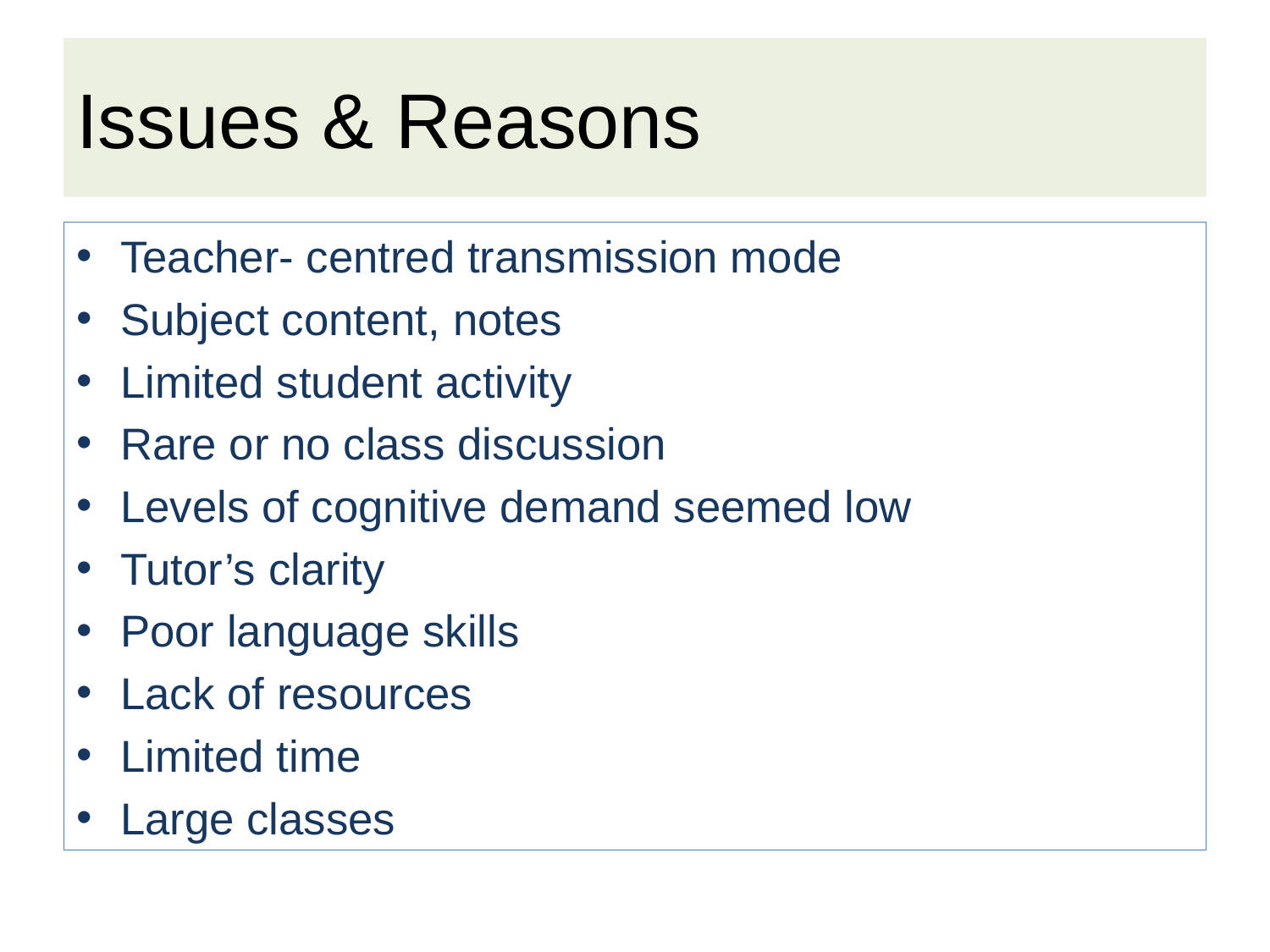

# Issues & Reasons
Teacher- centred transmission mode
Subject content, notes
Limited student activity
Rare or no class discussion
Levels of cognitive demand seemed low
Tutor’s clarity
Poor language skills
Lack of resources
Limited time
Large classes